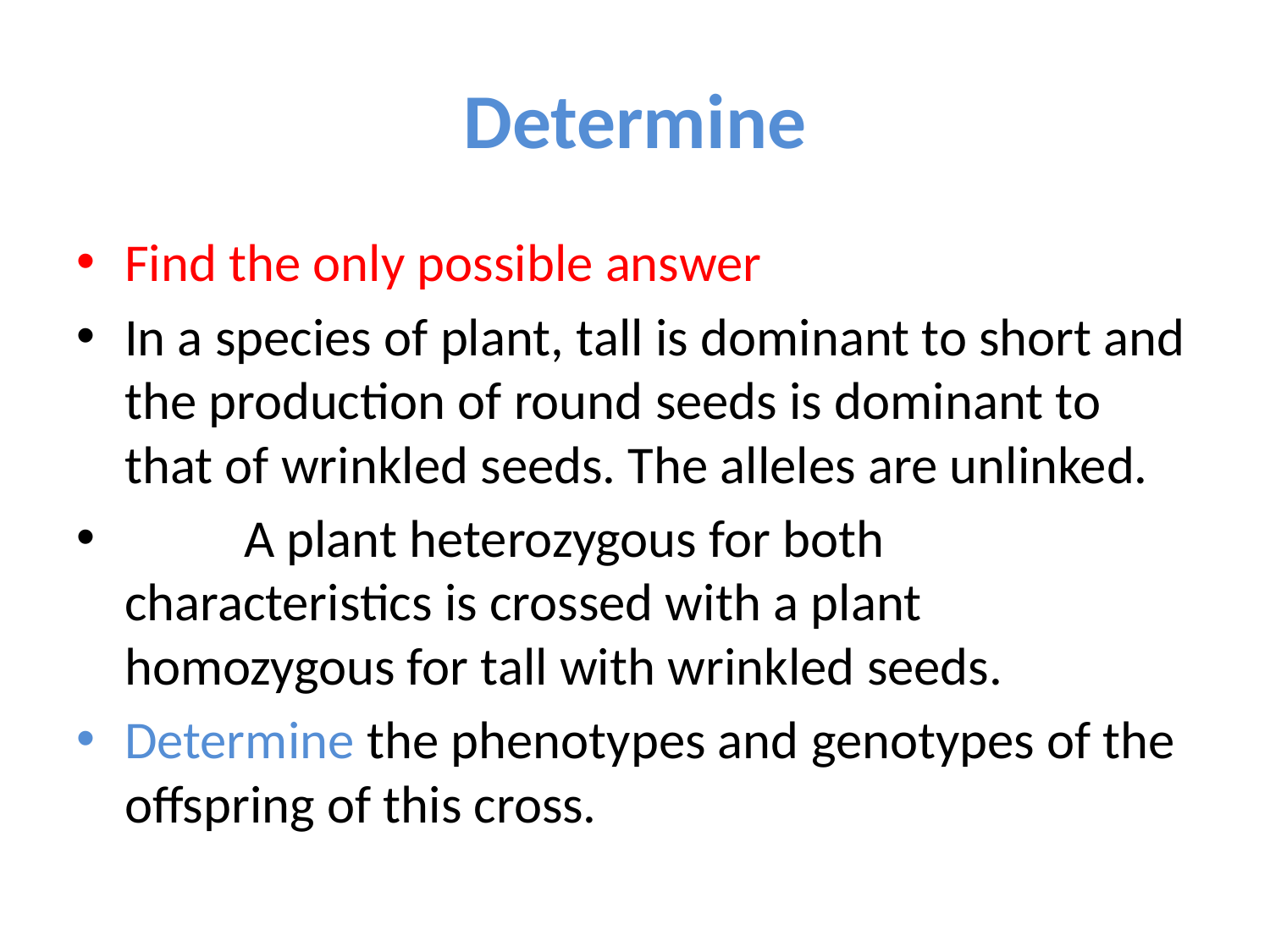

# Determine
Find the only possible answer
In a species of plant, tall is dominant to short and the production of round seeds is dominant to that of wrinkled seeds. The alleles are unlinked.
	A plant heterozygous for both characteristics is crossed with a plant homozygous for tall with wrinkled seeds.
Determine the phenotypes and genotypes of the offspring of this cross.